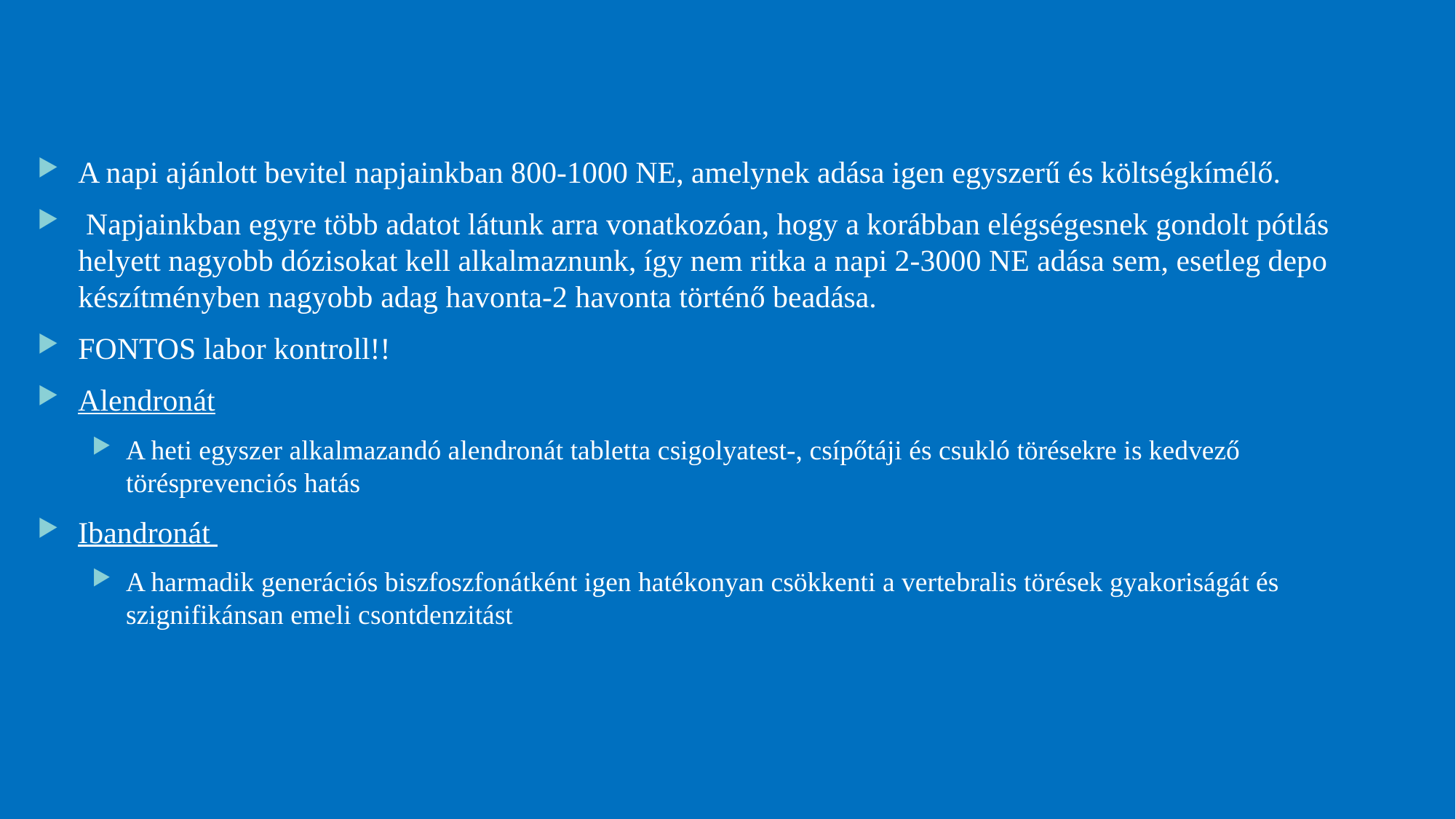

15
#
A napi ajánlott bevitel napjainkban 800-1000 NE, amelynek adása igen egyszerű és költségkímélő.
 Napjainkban egyre több adatot látunk arra vonatkozóan, hogy a korábban elégségesnek gondolt pótlás helyett nagyobb dózisokat kell alkalmaznunk, így nem ritka a napi 2-3000 NE adása sem, esetleg depo készítményben nagyobb adag havonta-2 havonta történő beadása.
FONTOS labor kontroll!!
Alendronát
A heti egyszer alkalmazandó alendronát tabletta csigolyatest-, csípőtáji és csukló törésekre is kedvező törésprevenciós hatás
Ibandronát
A harmadik generációs biszfoszfonátként igen hatékonyan csökkenti a vertebralis törések gyakoriságát és szignifikánsan emeli csontdenzitást